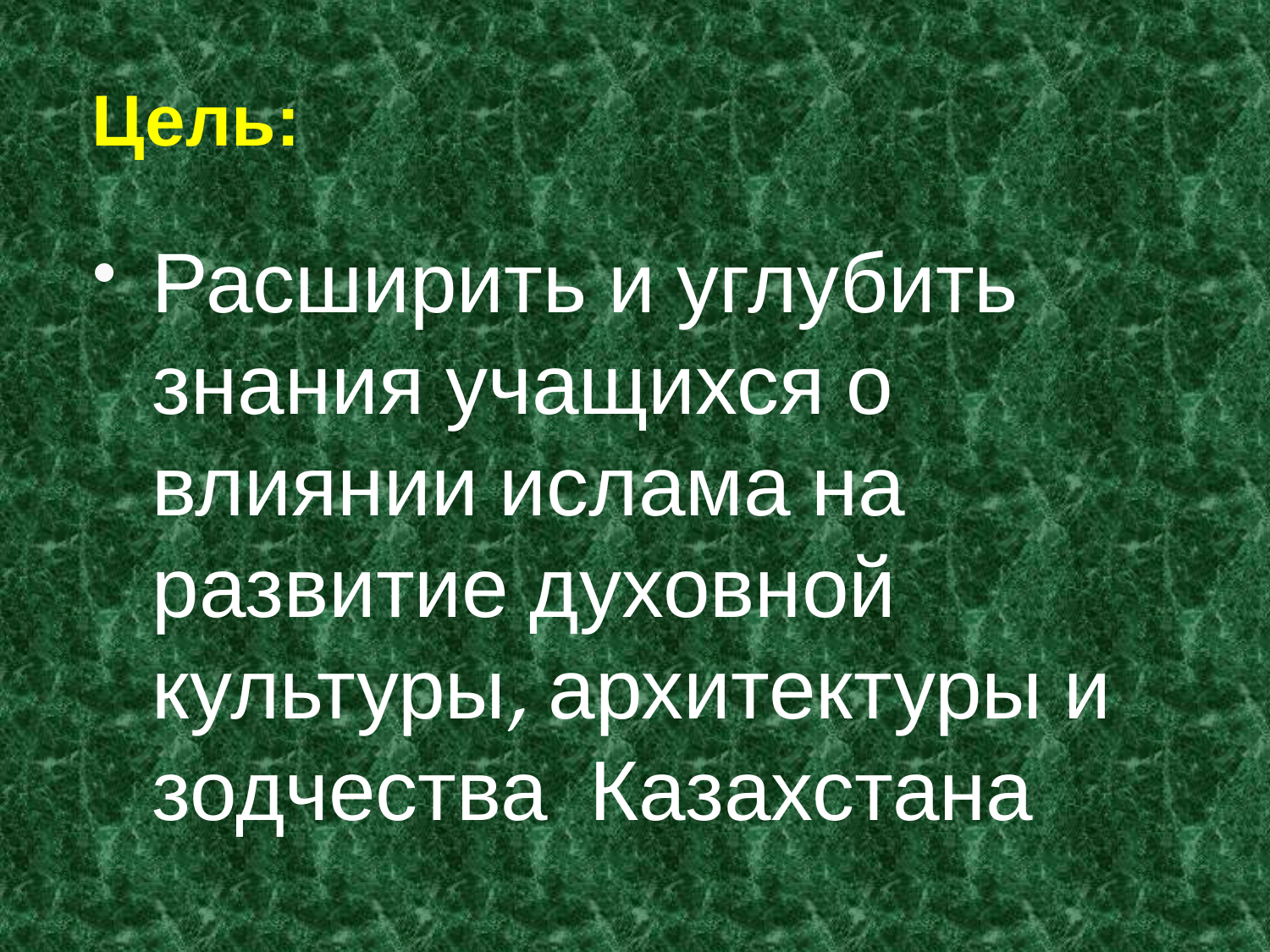

# Цель:
Расширить и углубить знания учащихся о влиянии ислама на развитие духовной культуры, архитектуры и зодчества  Казахстана